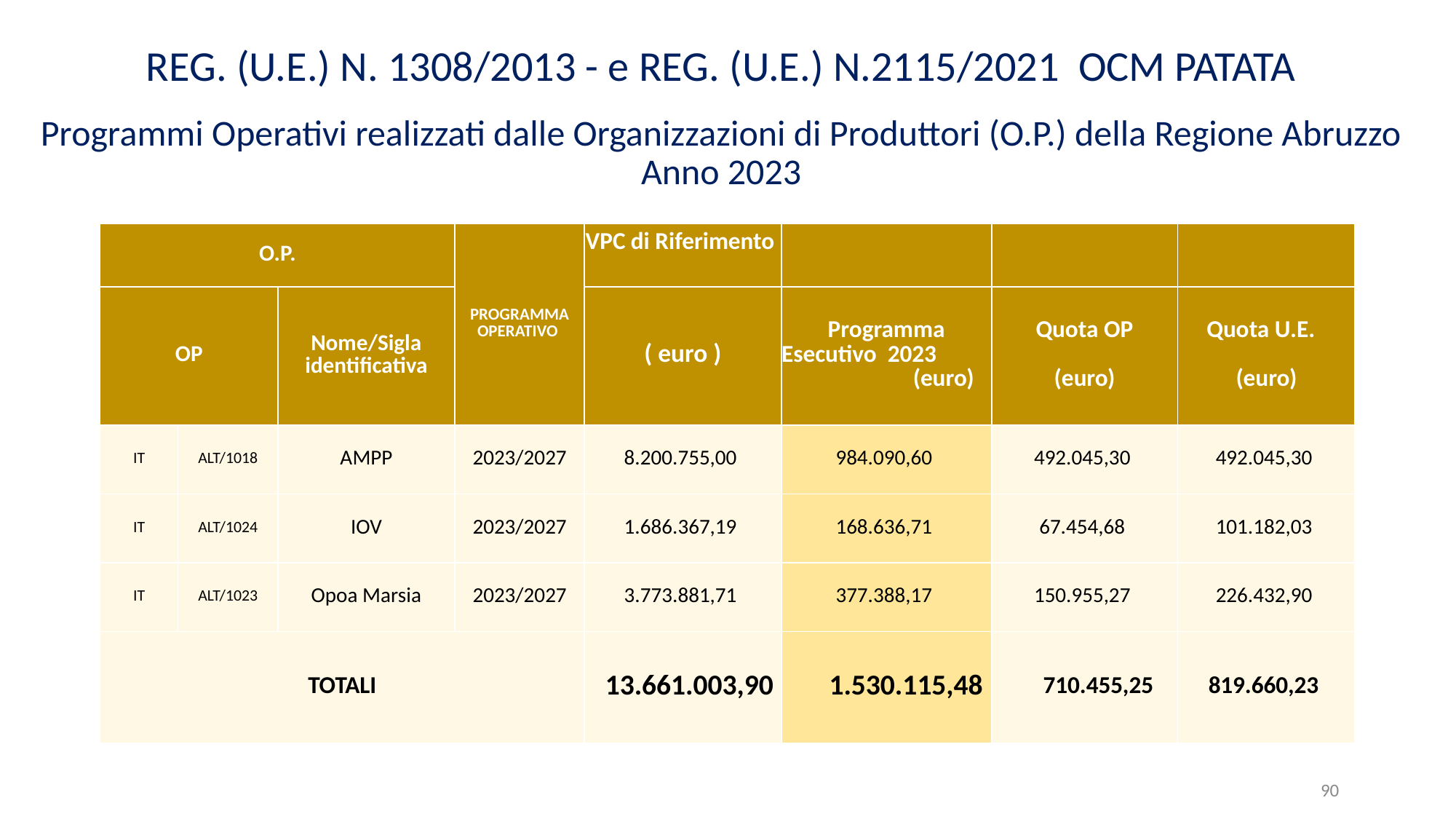

REG. (U.E.) N. 1308/2013 - e REG. (U.E.) N.2115/2021  OCM PATATA
Programmi Operativi realizzati dalle Organizzazioni di Produttori (O.P.) della Regione Abruzzo
Anno 2023
| O.P. |  |  | PROGRAMMA OPERATIVO | VPC di Riferimento |  |  |  |
| --- | --- | --- | --- | --- | --- | --- | --- |
| OP |  | Nome/Sigla identificativa |  | ( euro ) | Programma Esecutivo 2023 (euro) | Quota OP (euro) | Quota U.E. (euro) |
| IT | ALT/1018 | AMPP | 2023/2027 | 8.200.755,00 | 984.090,60 | 492.045,30 | 492.045,30 |
| IT | ALT/1024 | IOV | 2023/2027 | 1.686.367,19 | 168.636,71 | 67.454,68 | 101.182,03 |
| IT | ALT/1023 | Opoa Marsia | 2023/2027 | 3.773.881,71 | 377.388,17 | 150.955,27 | 226.432,90 |
| TOTALI |  |  |  | 13.661.003,90 | 1.530.115,48 | 710.455,25 | 819.660,23 |